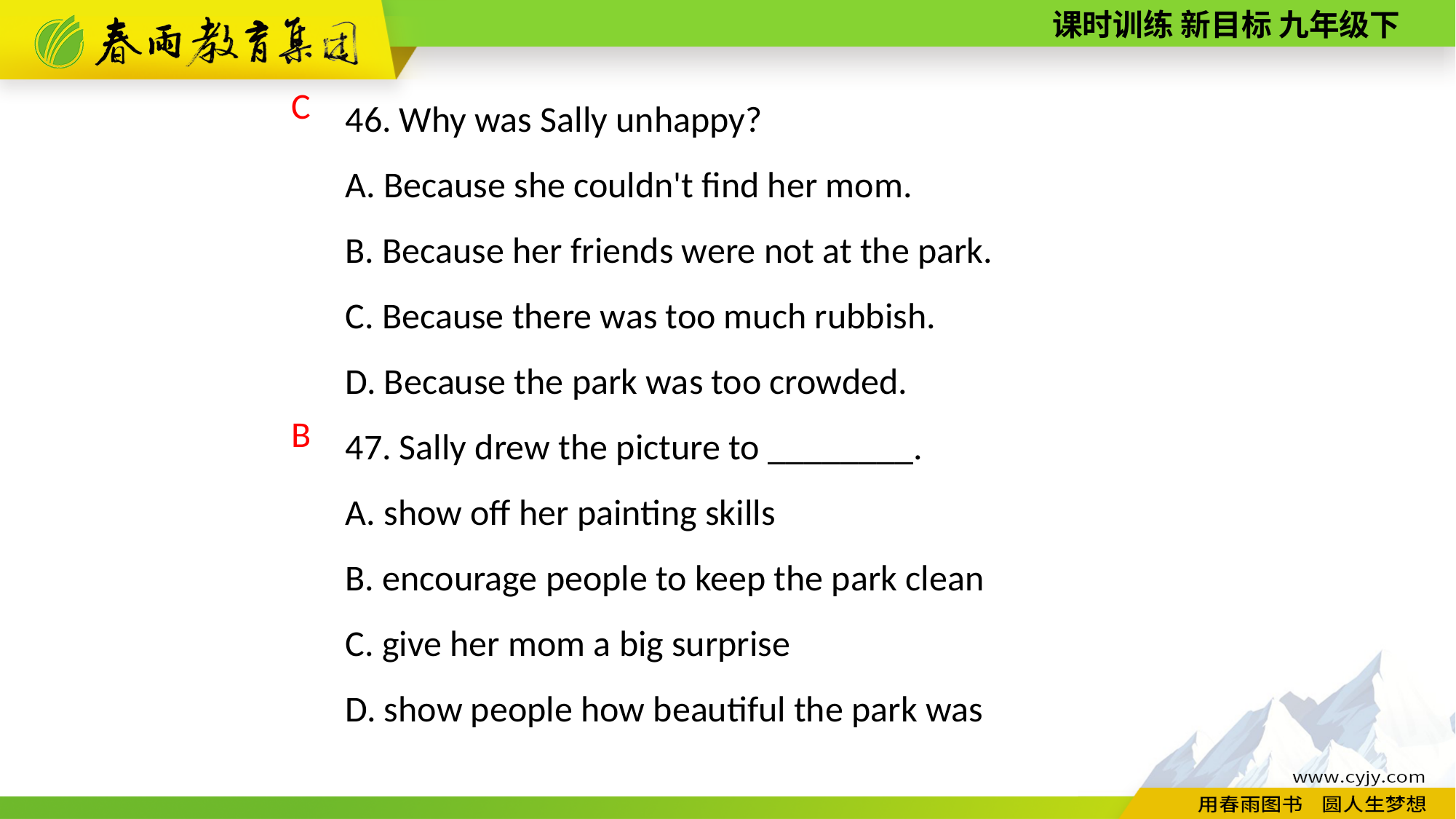

46. Why was Sally unhappy?
A. Because she couldn't find her mom.
B. Because her friends were not at the park.
C. Because there was too much rubbish.
D. Because the park was too crowded.
47. Sally drew the picture to ________.
A. show off her painting skills
B. encourage people to keep the park clean
C. give her mom a big surprise
D. show people how beautiful the park was
C
B